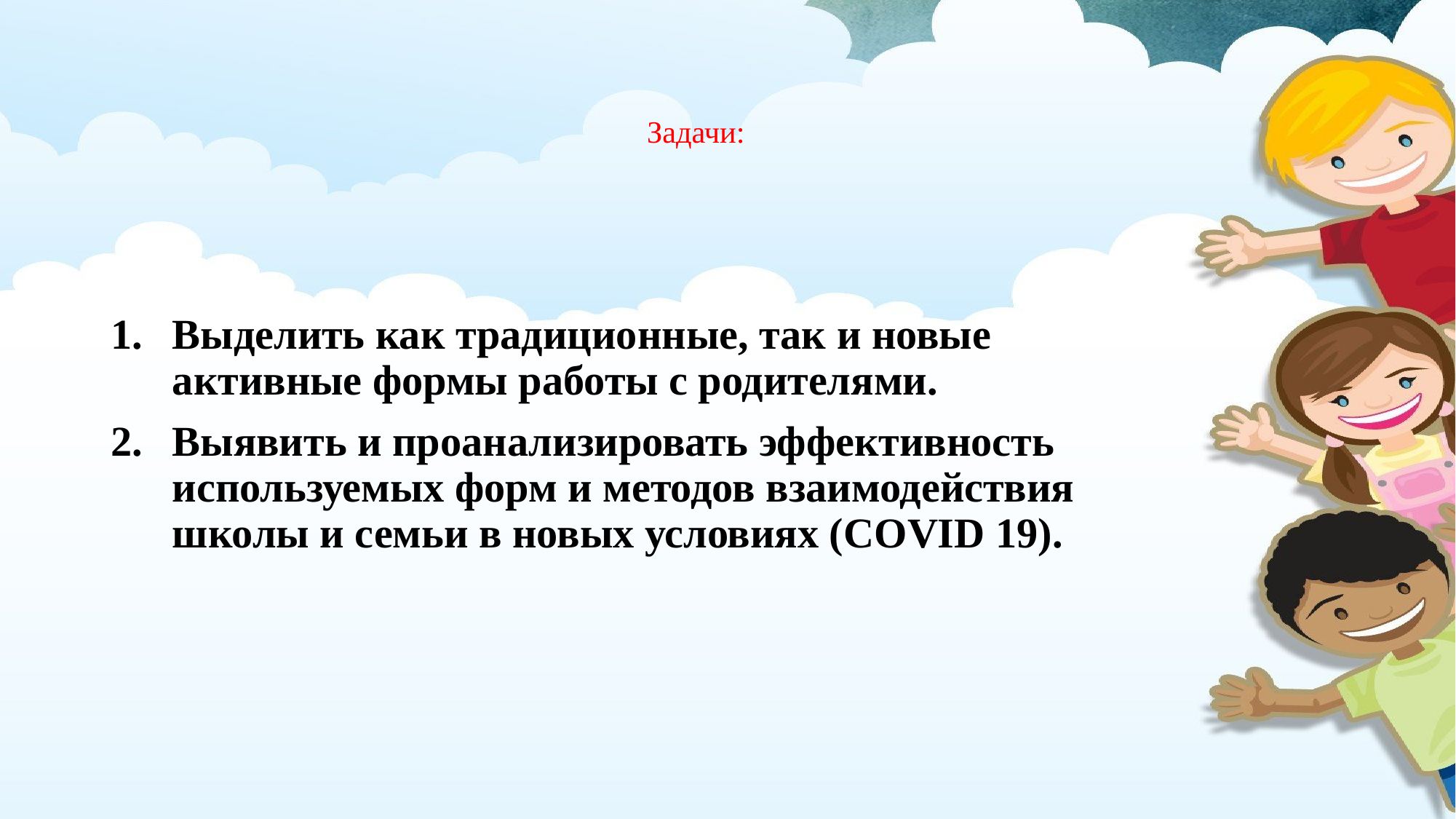

# Задачи:
Выделить как традиционные, так и новые активные формы работы с родителями.
Выявить и проанализировать эффективность используемых форм и методов взаимодействия школы и семьи в новых условиях (COVID 19).